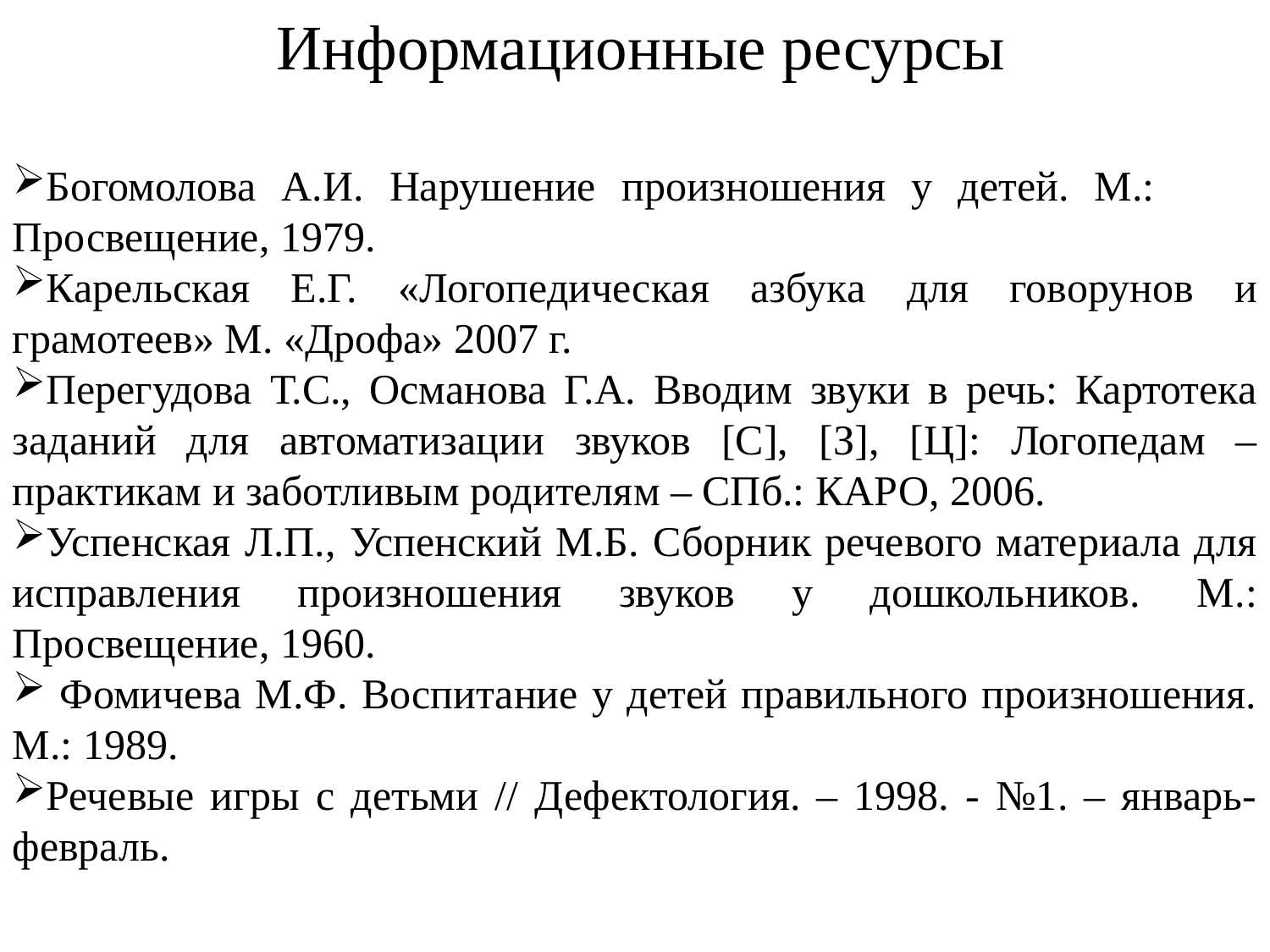

Информационные ресурсы

Богомолова А.И. Нарушение произношения у детей. М.:     Просвещение, 1979.
Карельская Е.Г. «Логопедическая азбука для говорунов и грамотеев» М. «Дрофа» 2007 г.
Перегудова Т.С., Османова Г.А. Вводим звуки в речь: Картотека заданий для автоматизации звуков [C], [З], [Ц]: Логопедам – практикам и заботливым родителям – СПб.: КАРО, 2006.
Успенская Л.П., Успенский М.Б. Сборник речевого материала для исправления произношения звуков у дошкольников. М.: Просвещение, 1960.
 Фомичева М.Ф. Воспитание у детей правильного произношения. М.: 1989.
Речевые игры с детьми // Дефектология. – 1998. - №1. – январь-февраль.